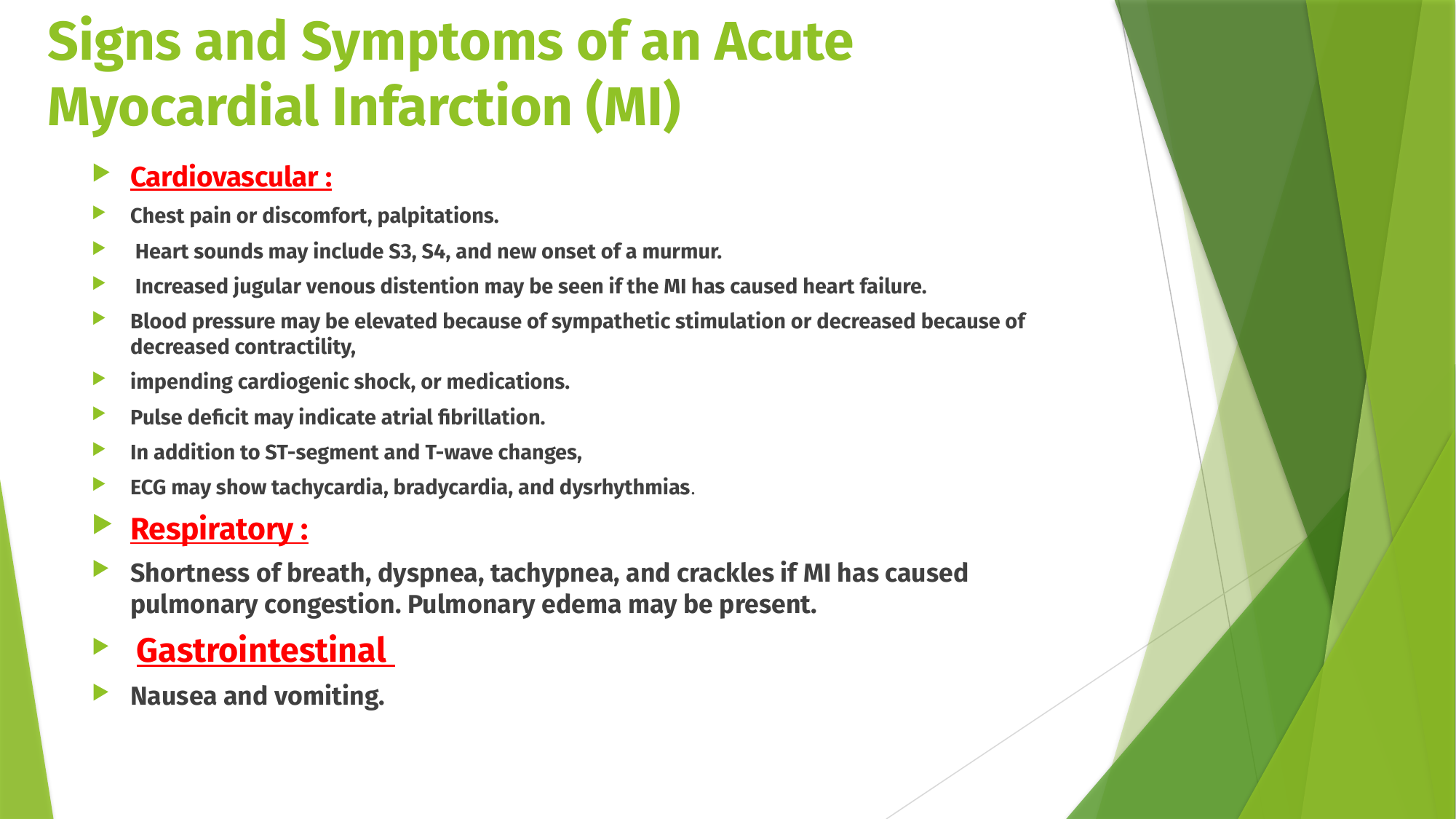

# Signs and Symptoms of an Acute Myocardial Infarction (MI)
Cardiovascular :
Chest pain or discomfort, palpitations.
 Heart sounds may include S3, S4, and new onset of a murmur.
 Increased jugular venous distention may be seen if the MI has caused heart failure.
Blood pressure may be elevated because of sympathetic stimulation or decreased because of decreased contractility,
impending cardiogenic shock, or medications.
Pulse deﬁcit may indicate atrial ﬁbrillation.
In addition to ST-segment and T-wave changes,
ECG may show tachycardia, bradycardia, and dysrhythmias.
Respiratory :
Shortness of breath, dyspnea, tachypnea, and crackles if MI has caused pulmonary congestion. Pulmonary edema may be present.
 Gastrointestinal
Nausea and vomiting.